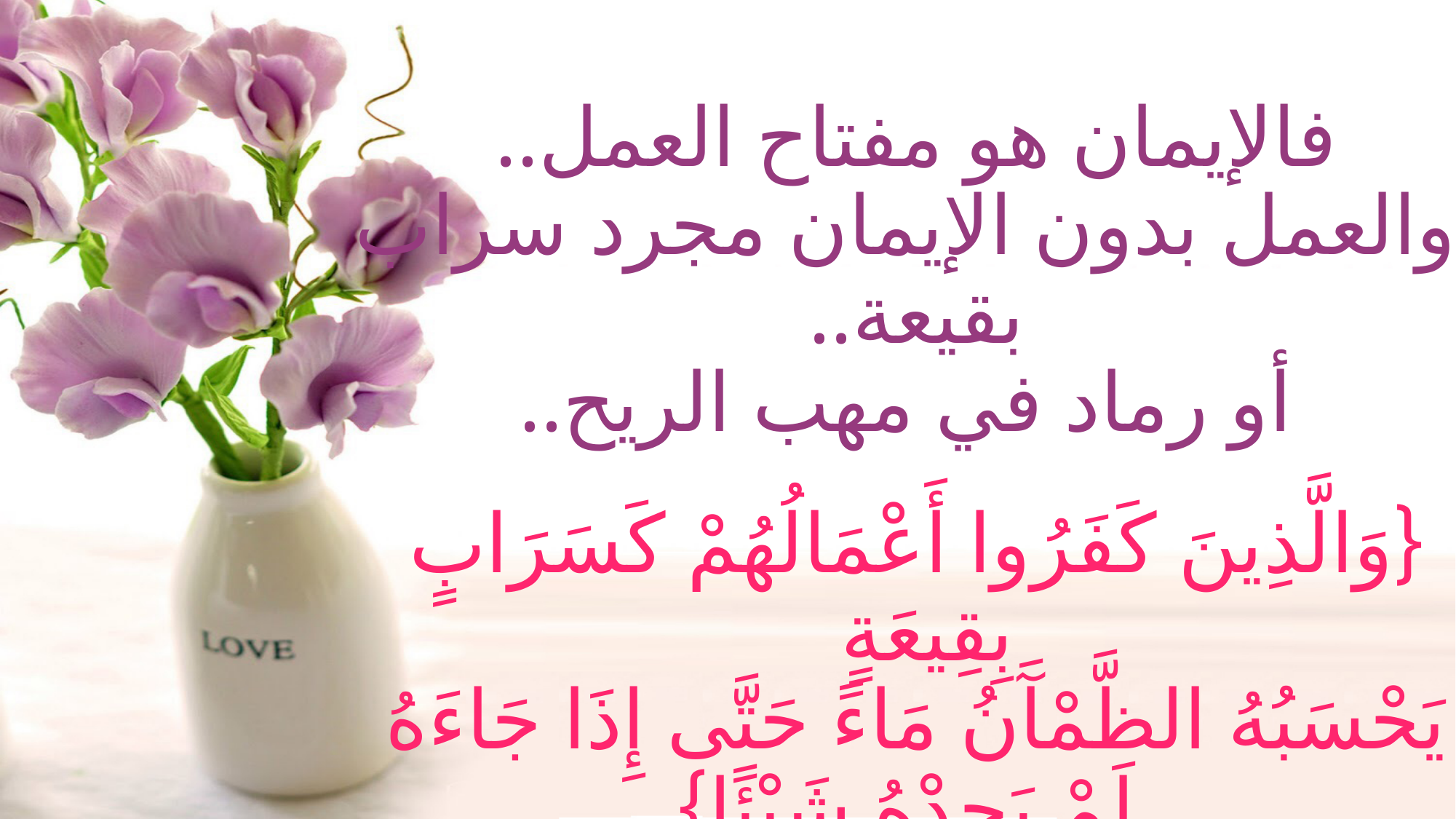

# فالإيمان هو مفتاح العمل.. والعمل بدون الإيمان مجرد سراب بقيعة.. أو رماد في مهب الريح.. {وَالَّذِينَ كَفَرُوا أَعْمَالُهُمْ كَسَرَابٍ بِقِيعَةٍ يَحْسَبُهُ الظَّمْآَنُ مَاءً حَتَّى إِذَا جَاءَهُ لَمْ يَجِدْهُ شَيْئًا}